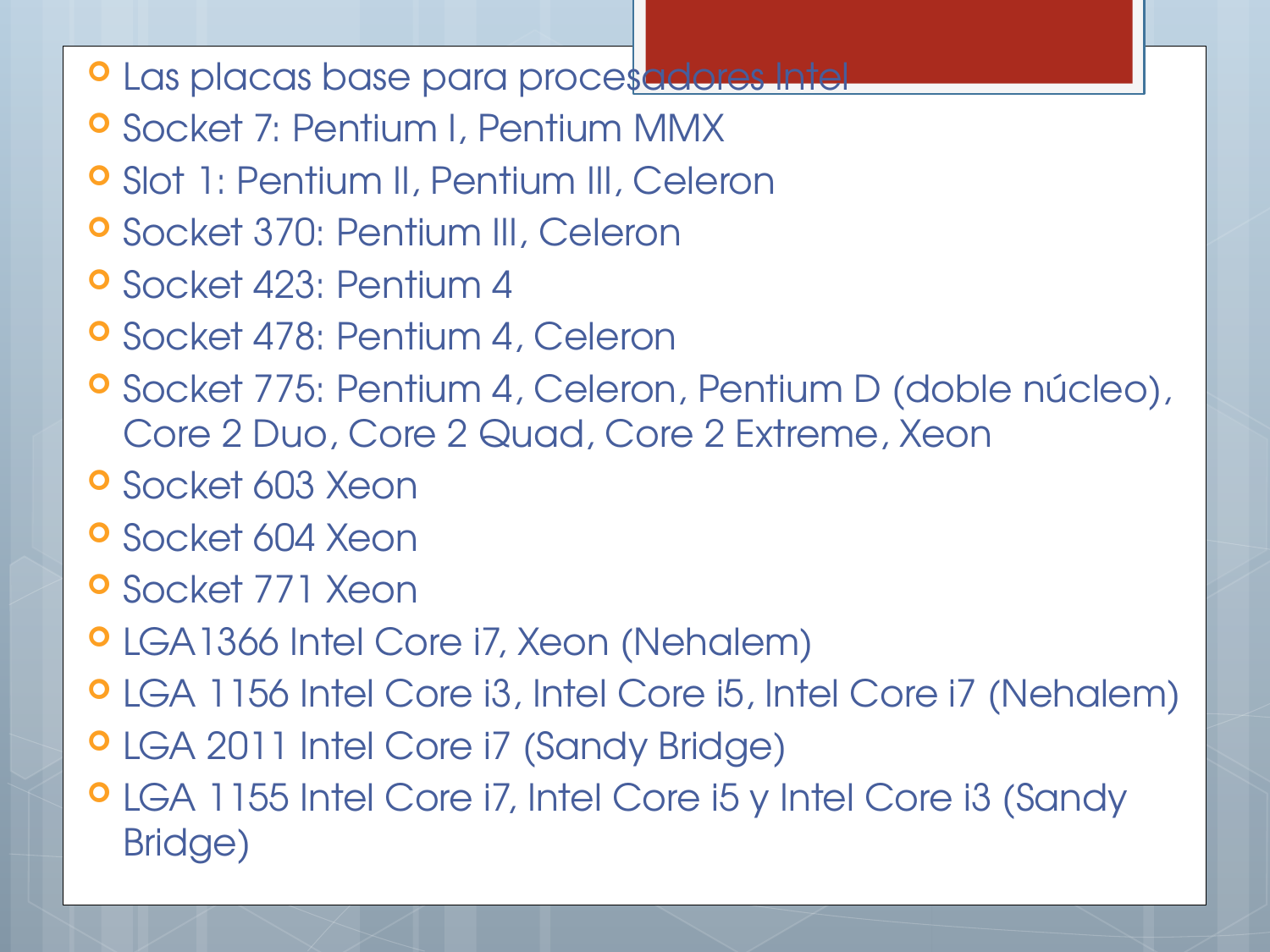

Las placas base para procesadores Intel
Socket 7: Pentium I, Pentium MMX
Slot 1: Pentium II, Pentium III, Celeron
Socket 370: Pentium III, Celeron
Socket 423: Pentium 4
Socket 478: Pentium 4, Celeron
Socket 775: Pentium 4, Celeron, Pentium D (doble núcleo), Core 2 Duo, Core 2 Quad, Core 2 Extreme, Xeon
Socket 603 Xeon
Socket 604 Xeon
Socket 771 Xeon
LGA1366 Intel Core i7, Xeon (Nehalem)
LGA 1156 Intel Core i3, Intel Core i5, Intel Core i7 (Nehalem)
LGA 2011 Intel Core i7 (Sandy Bridge)
LGA 1155 Intel Core i7, Intel Core i5 y Intel Core i3 (Sandy Bridge)